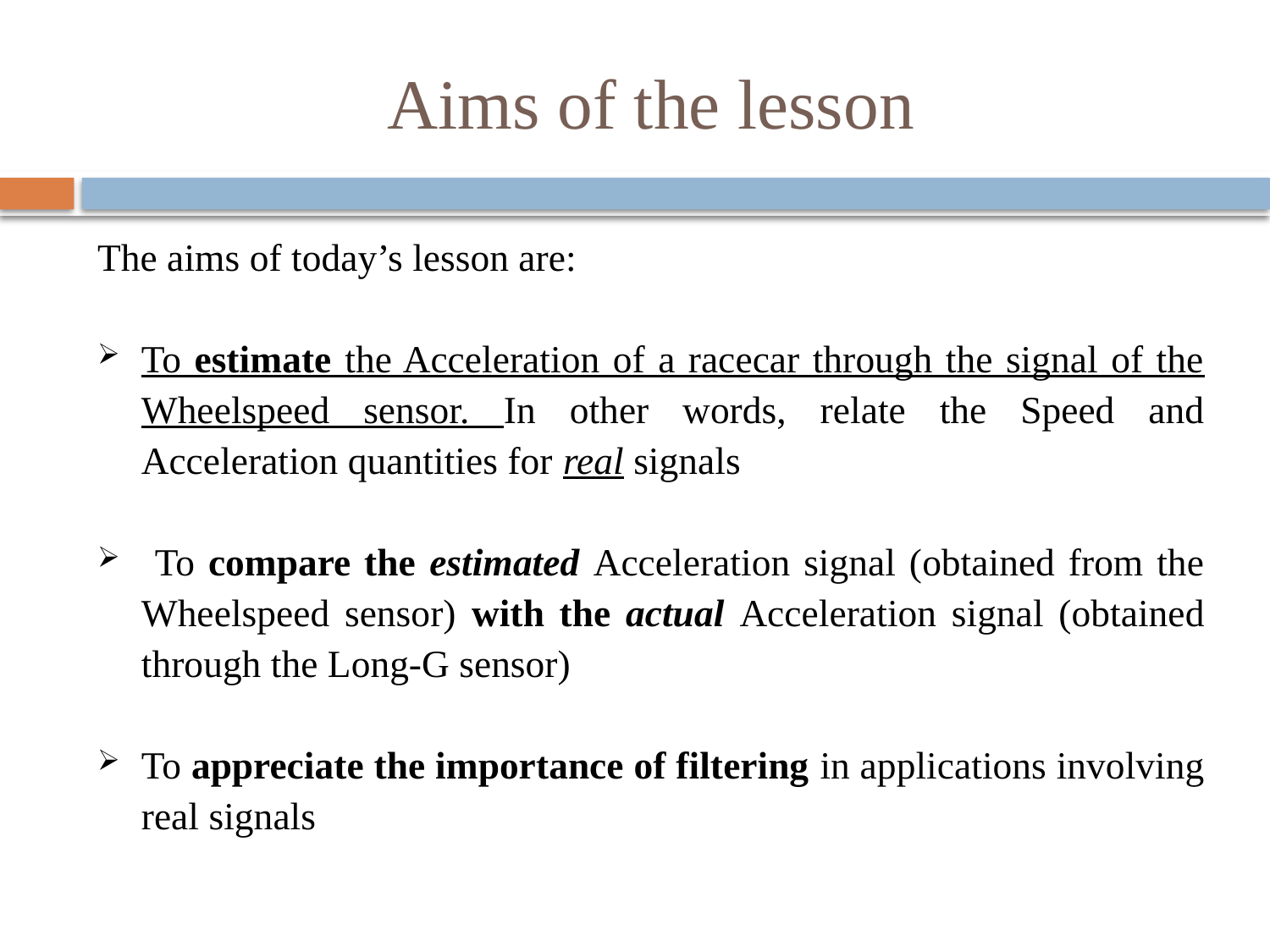

# Aims of the lesson
The aims of today’s lesson are:

To estimate the Acceleration of a racecar through the signal of the Wheelspeed sensor. In other words, relate the Speed and Acceleration quantities for real signals

 To compare the estimated Acceleration signal (obtained from the Wheelspeed sensor) with the actual Acceleration signal (obtained through the Long-G sensor)

To appreciate the importance of filtering in applications involving real signals